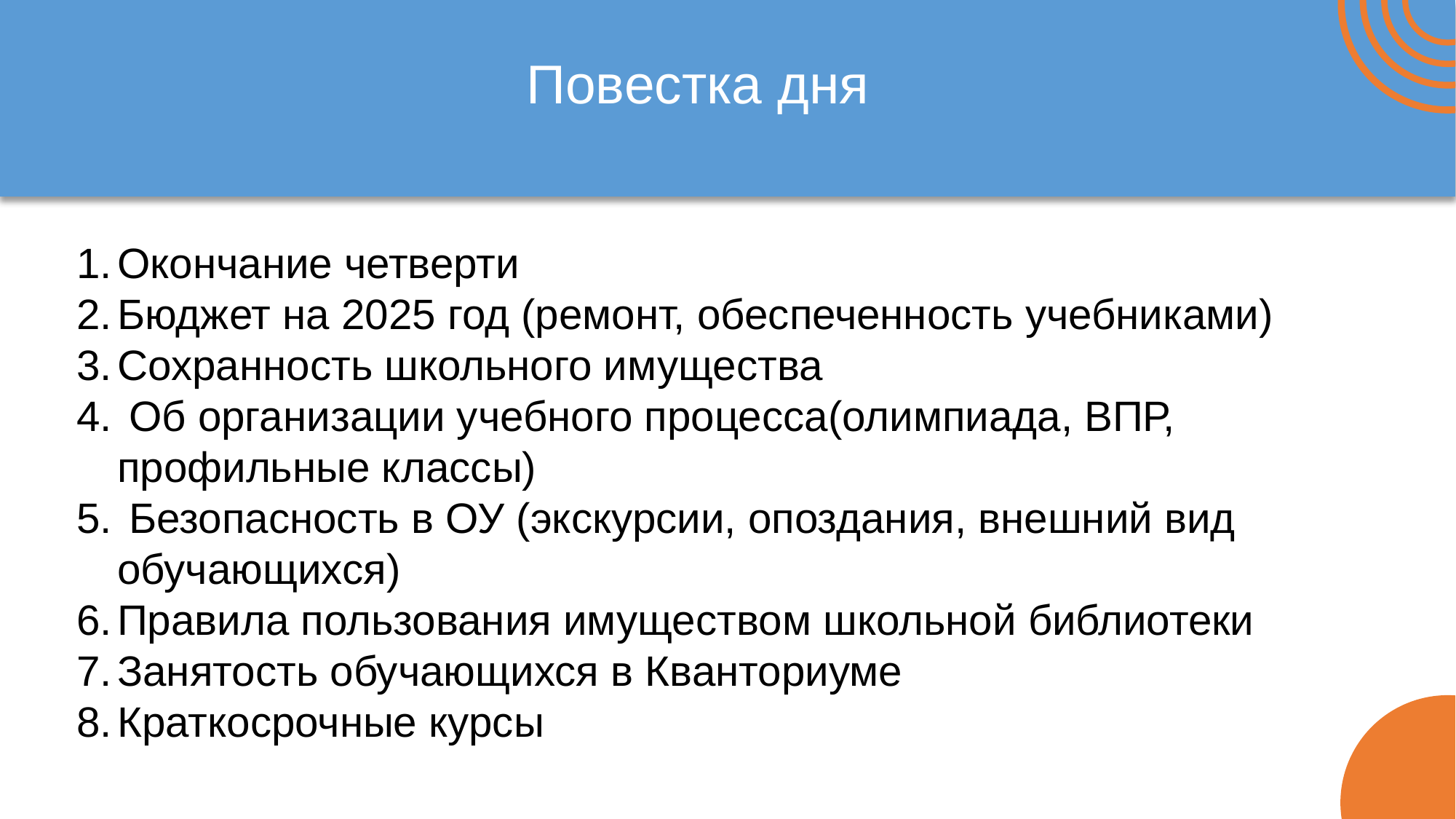

Повестка дня
Окончание четверти
Бюджет на 2025 год (ремонт, обеспеченность учебниками)
Сохранность школьного имущества
 Об организации учебного процесса(олимпиада, ВПР, профильные классы)
 Безопасность в ОУ (экскурсии, опоздания, внешний вид обучающихся)
Правила пользования имуществом школьной библиотеки
Занятость обучающихся в Кванториуме
Краткосрочные курсы